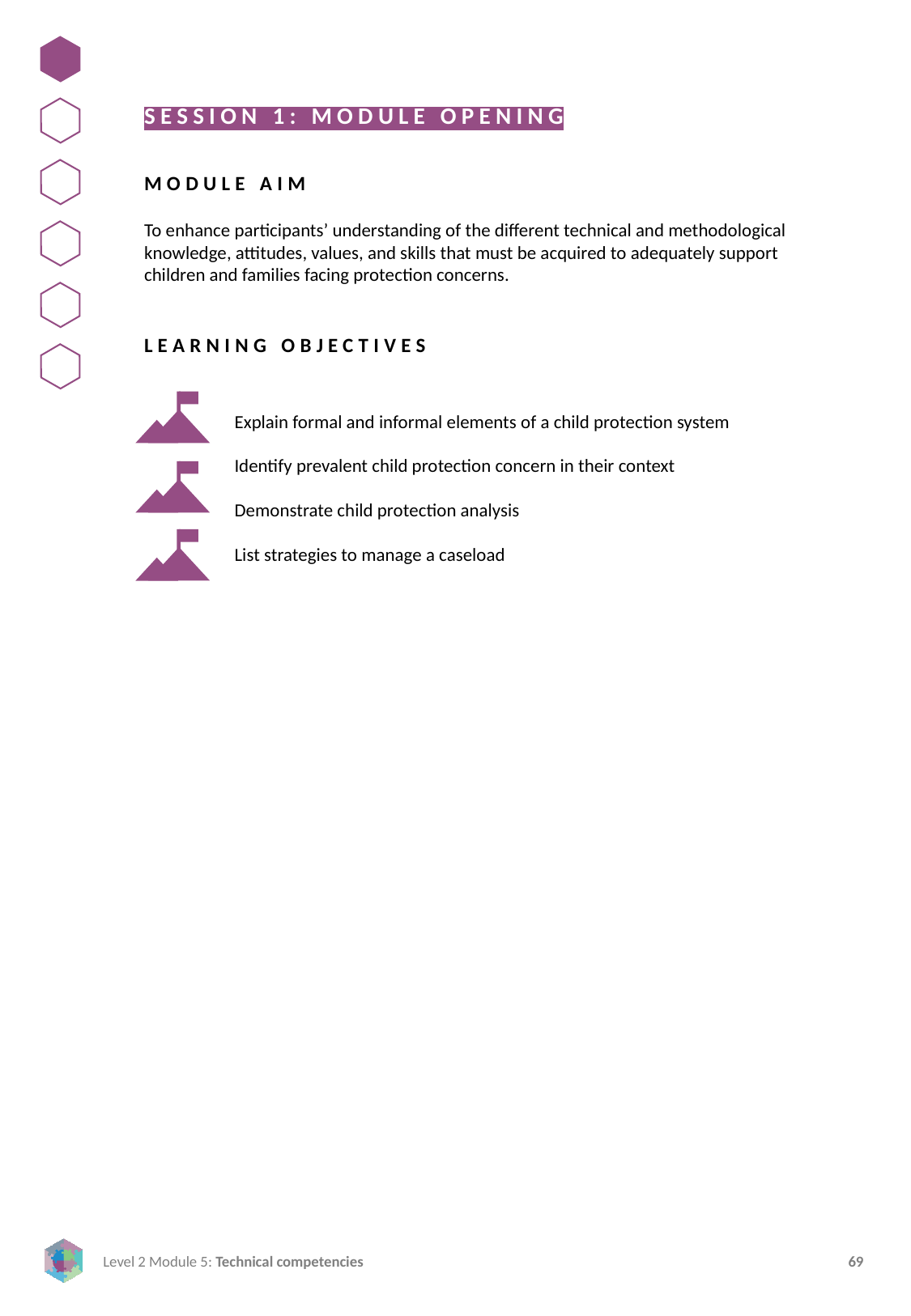

SESSION 1: MODULE OPENING

MODULE AIM
To enhance participants’ understanding of the different technical and methodological knowledge, attitudes, values, and skills that must be acquired to adequately support children and families facing protection concerns.

LEARNING OBJECTIVES

Explain formal and informal elements of a child protection system

Identify prevalent child protection concern in their context

Demonstrate child protection analysis

List strategies to manage a caseload